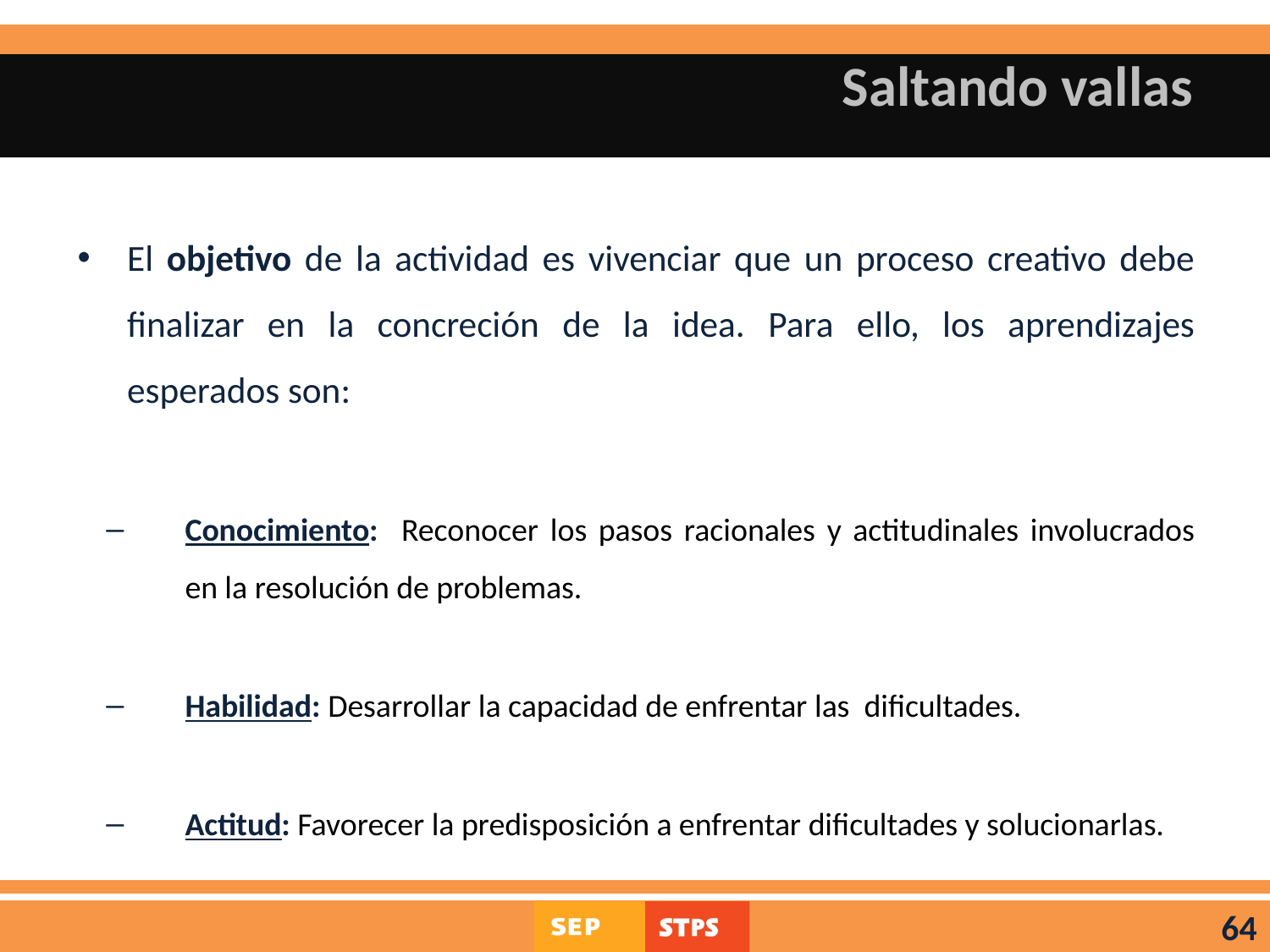

# Saltando vallas
El objetivo de la actividad es vivenciar que un proceso creativo debe finalizar en la concreción de la idea. Para ello, los aprendizajes esperados son:

Conocimiento:  Reconocer los pasos racionales y actitudinales involucrados en la resolución de problemas.

Habilidad: Desarrollar la capacidad de enfrentar las  dificultades.

Actitud: Favorecer la predisposición a enfrentar dificultades y solucionarlas.

64